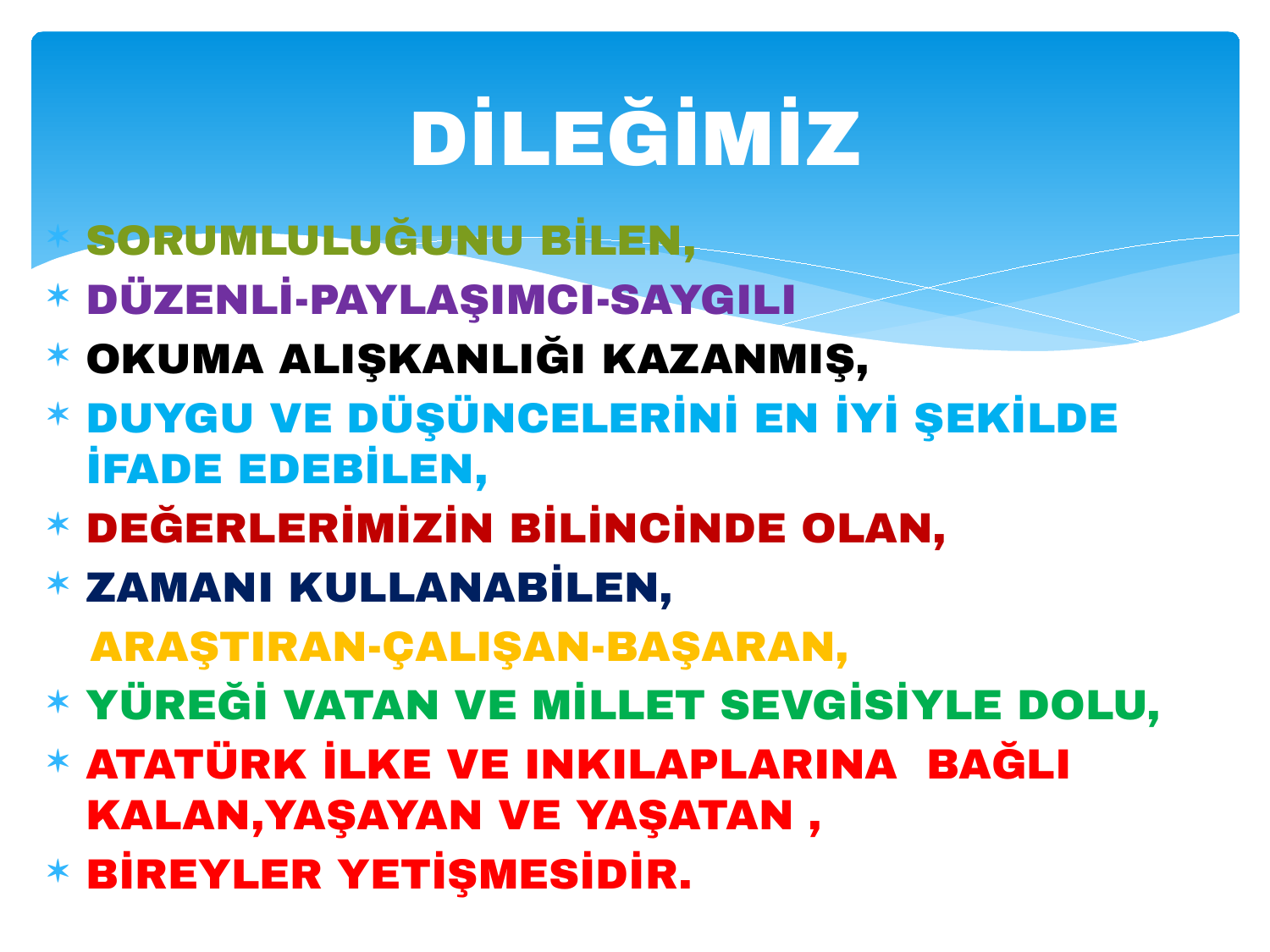

# DİLEĞİMİZ
SORUMLULUĞUNU BİLEN,
DÜZENLİ-PAYLAŞIMCI-SAYGILI
OKUMA ALIŞKANLIĞI KAZANMIŞ,
DUYGU VE DÜŞÜNCELERİNİ EN İYİ ŞEKİLDE İFADE EDEBİLEN,
DEĞERLERİMİZİN BİLİNCİNDE OLAN,
ZAMANI KULLANABİLEN,
   ARAŞTIRAN-ÇALIŞAN-BAŞARAN,
YÜREĞİ VATAN VE MİLLET SEVGİSİYLE DOLU,
ATATÜRK İLKE VE INKILAPLARINA  BAĞLI KALAN,YAŞAYAN VE YAŞATAN ,
BİREYLER YETİŞMESİDİR.